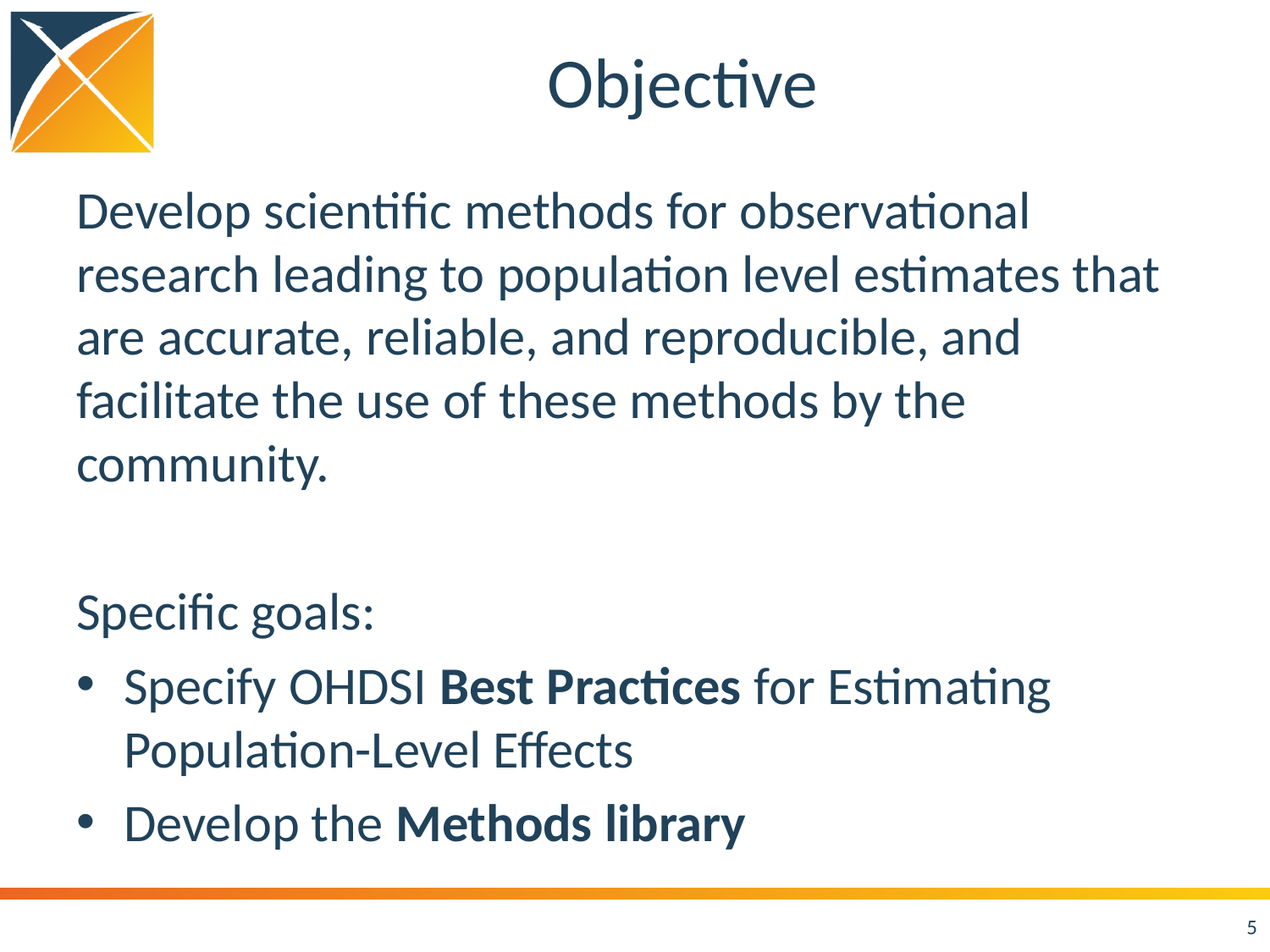

# Objective
Develop scientific methods for observational research leading to population level estimates that are accurate, reliable, and reproducible, and facilitate the use of these methods by the community.

Specific goals:
Specify OHDSI Best Practices for Estimating Population-Level Effects
Develop the Methods library

5